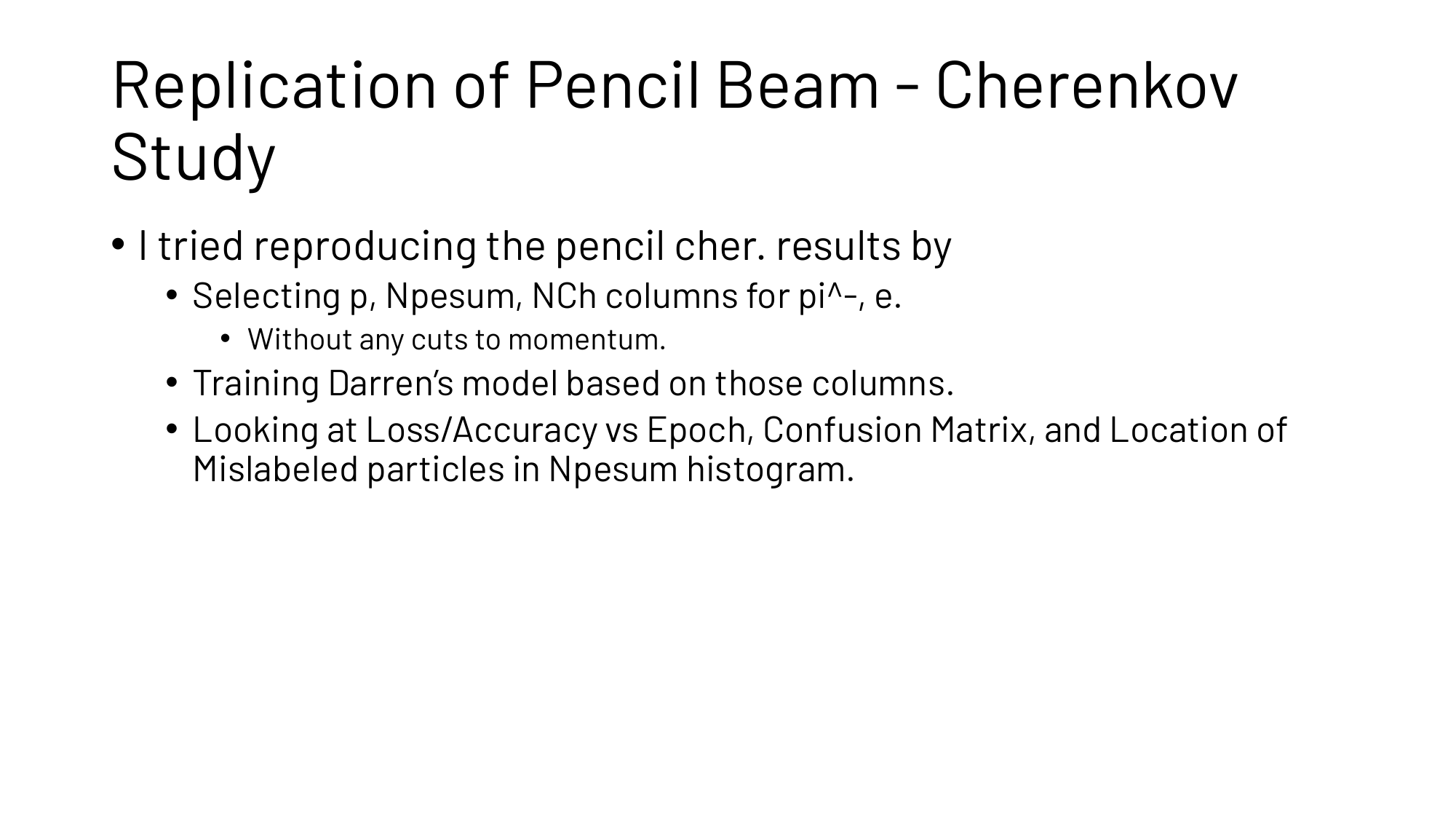

# Replication of Pencil Beam - Cherenkov Study
I tried reproducing the pencil cher. results by
Selecting p, Npesum, NCh columns for pi^-, e.
Without any cuts to momentum.
Training Darren’s model based on those columns.
Looking at Loss/Accuracy vs Epoch, Confusion Matrix, and Location of Mislabeled particles in Npesum histogram.